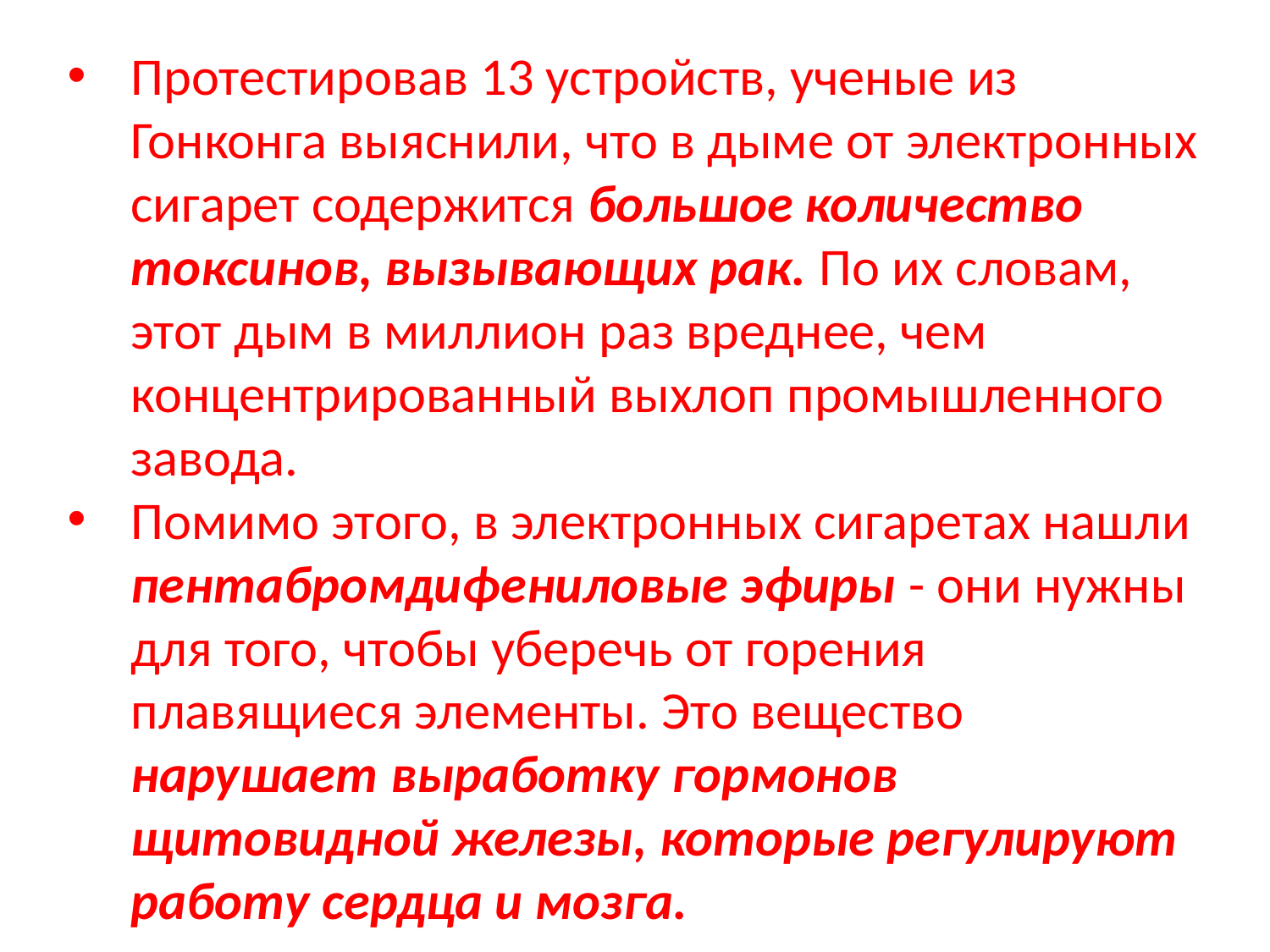

Протестировав 13 устройств, ученые из Гонконга выяснили, что в дыме от электронных сигарет содержится большое количество токсинов, вызывающих рак. По их словам, этот дым в миллион раз вреднее, чем концентрированный выхлоп промышленного завода.
Помимо этого, в электронных сигаретах нашли пентабромдифениловые эфиры - они нужны для того, чтобы уберечь от горения плавящиеся элементы. Это вещество нарушает выработку гормонов щитовидной железы, которые регулируют работу сердца и мозга.